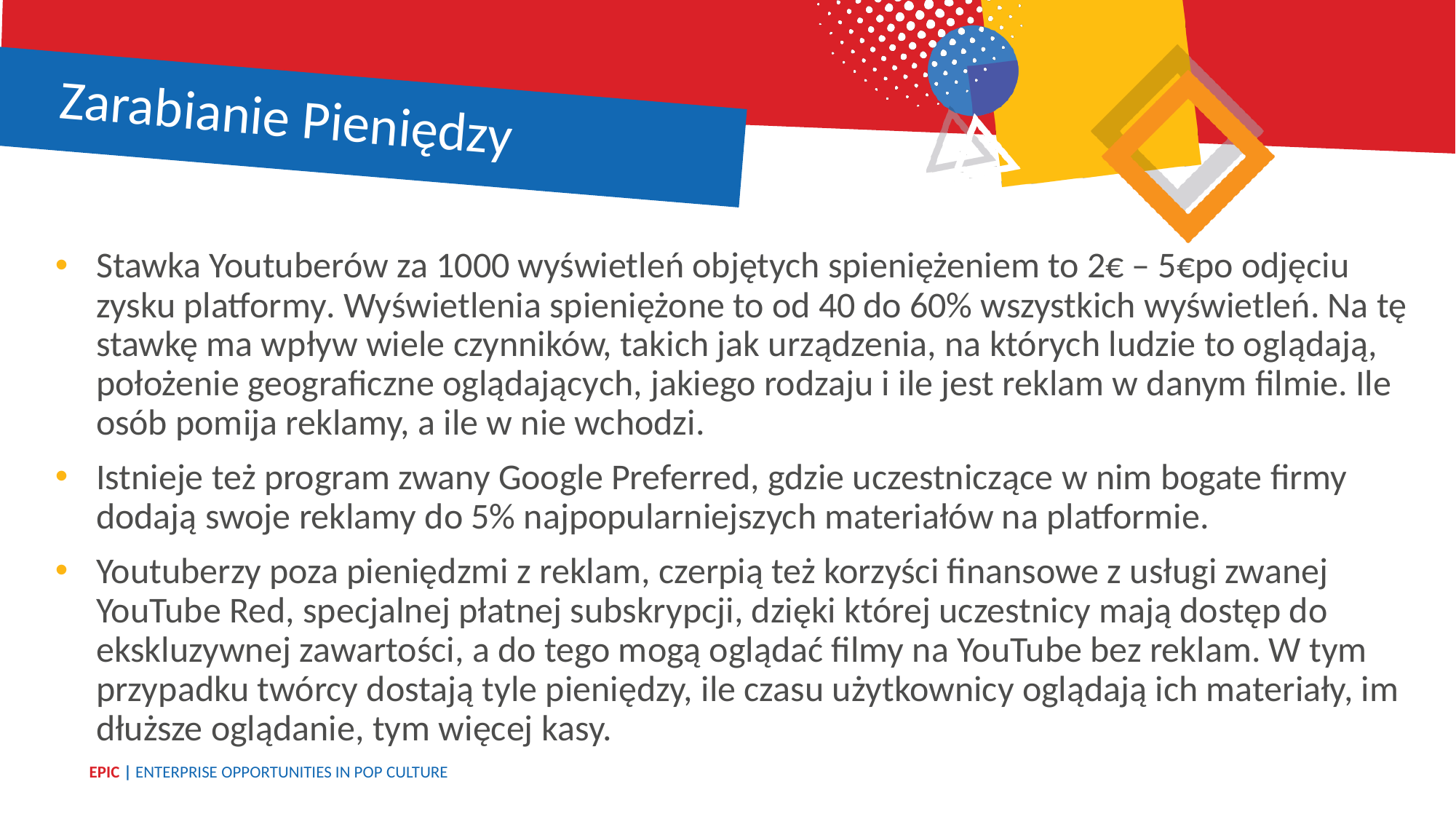

Zarabianie Pieniędzy
Stawka Youtuberów za 1000 wyświetleń objętych spieniężeniem to 2€ – 5€po odjęciu zysku platformy. Wyświetlenia spieniężone to od 40 do 60% wszystkich wyświetleń. Na tę stawkę ma wpływ wiele czynników, takich jak urządzenia, na których ludzie to oglądają, położenie geograficzne oglądających, jakiego rodzaju i ile jest reklam w danym filmie. Ile osób pomija reklamy, a ile w nie wchodzi.
Istnieje też program zwany Google Preferred, gdzie uczestniczące w nim bogate firmy dodają swoje reklamy do 5% najpopularniejszych materiałów na platformie.
Youtuberzy poza pieniędzmi z reklam, czerpią też korzyści finansowe z usługi zwanej YouTube Red, specjalnej płatnej subskrypcji, dzięki której uczestnicy mają dostęp do ekskluzywnej zawartości, a do tego mogą oglądać filmy na YouTube bez reklam. W tym przypadku twórcy dostają tyle pieniędzy, ile czasu użytkownicy oglądają ich materiały, im dłuższe oglądanie, tym więcej kasy.